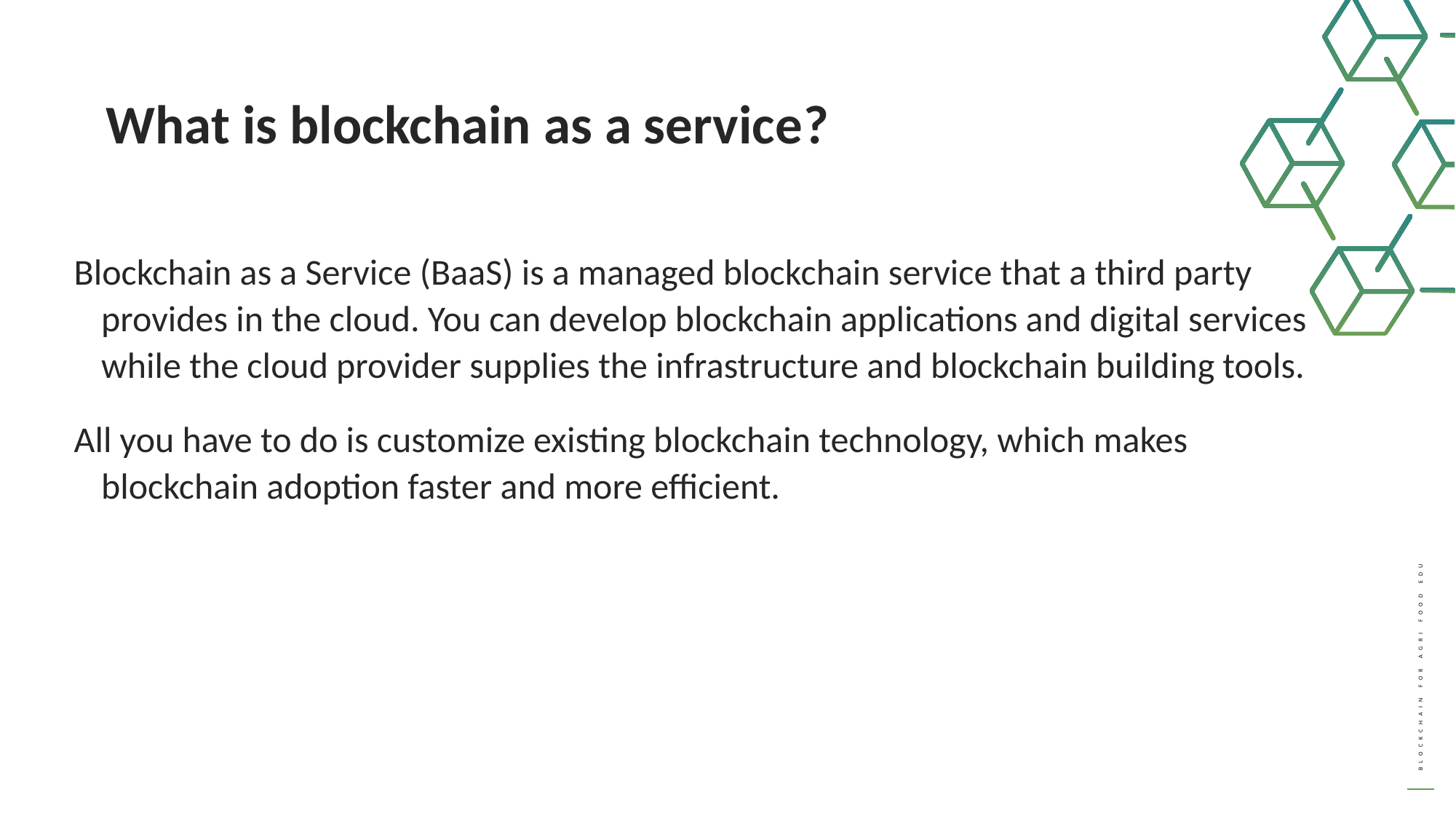

What is blockchain as a service?
Blockchain as a Service (BaaS) is a managed blockchain service that a third party provides in the cloud. You can develop blockchain applications and digital services while the cloud provider supplies the infrastructure and blockchain building tools.
All you have to do is customize existing blockchain technology, which makes blockchain adoption faster and more efficient.